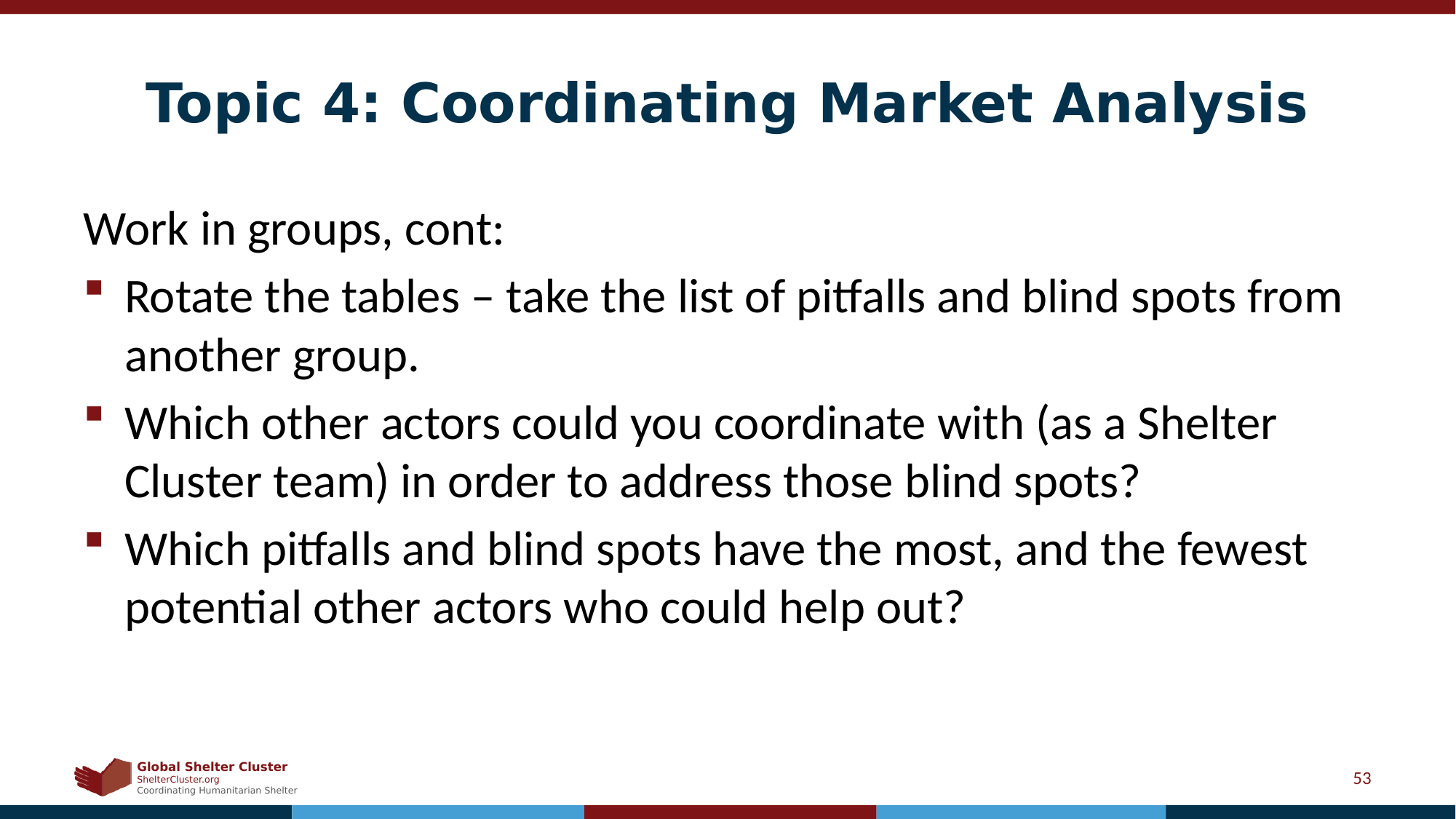

# Topic 4: Coordinating Market Analysis
Work in groups, cont:
Rotate the tables – take the list of pitfalls and blind spots from another group.
Which other actors could you coordinate with (as a Shelter Cluster team) in order to address those blind spots?
Which pitfalls and blind spots have the most, and the fewest potential other actors who could help out?
53